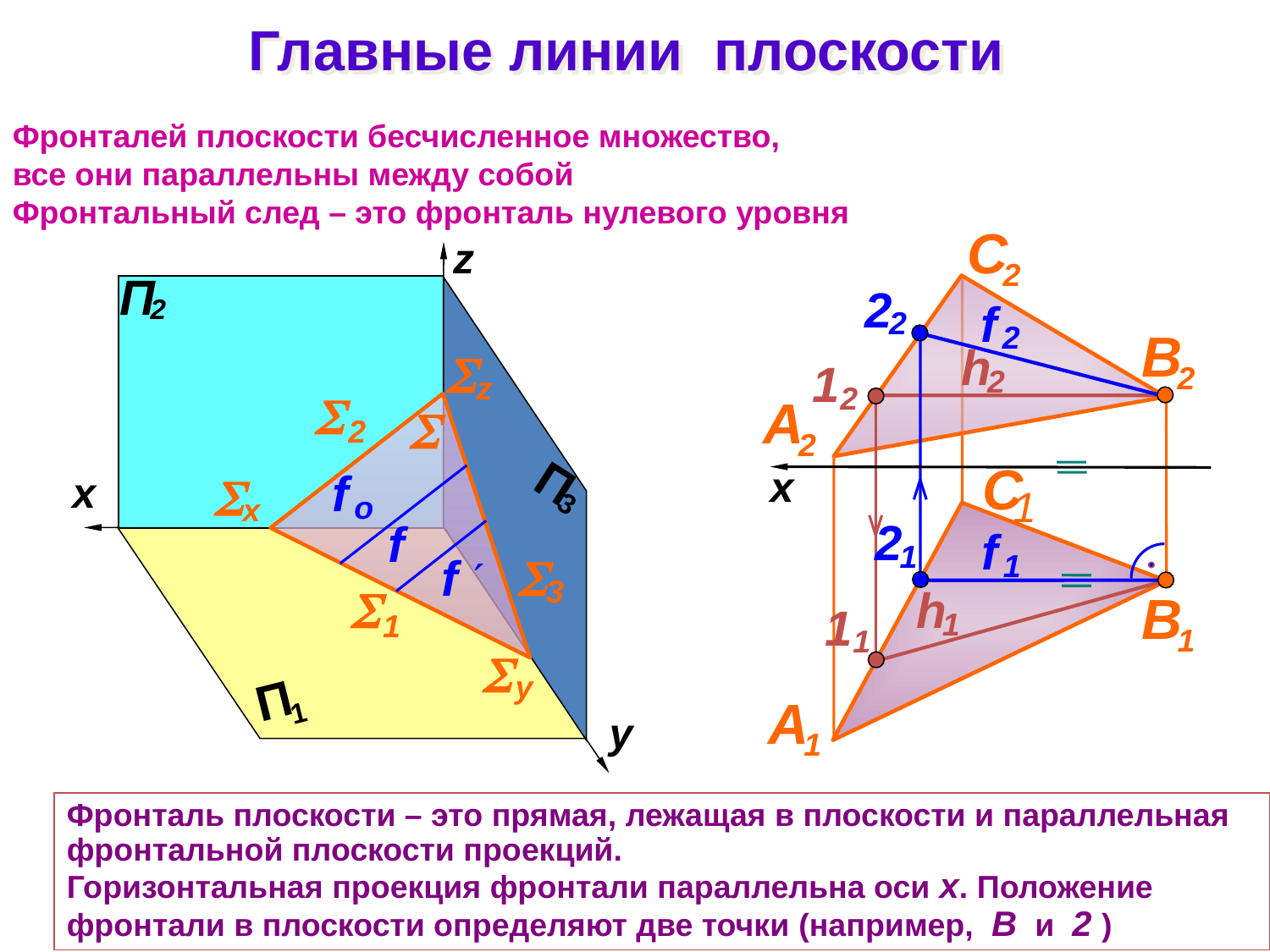

Главные линии  плоскости
Фронталей плоскости бесчисленное множество,
все они параллельны между собой
Фронтальный след – это фронталь нулевого уровня
С
2
z
П
2

П
3
x

П
1

y

2
2

f
2

В
2

h
2
Σ
z
1
2
Σ
2
А
2

Σ

С
1
x
f
o

f

f
′

Σ
х

2
1
f
1

Σ
3
Σ
1

h
1
В
1

1
1
Σ
y

А
1
Фронталь плоскости – это прямая, лежащая в плоскости и параллельная фронтальной плоскости проекций.
Горизонтальная проекция фронтали параллельна оси x. Положение фронтали в плоскости определяют две точки (например,  В  и  2 )